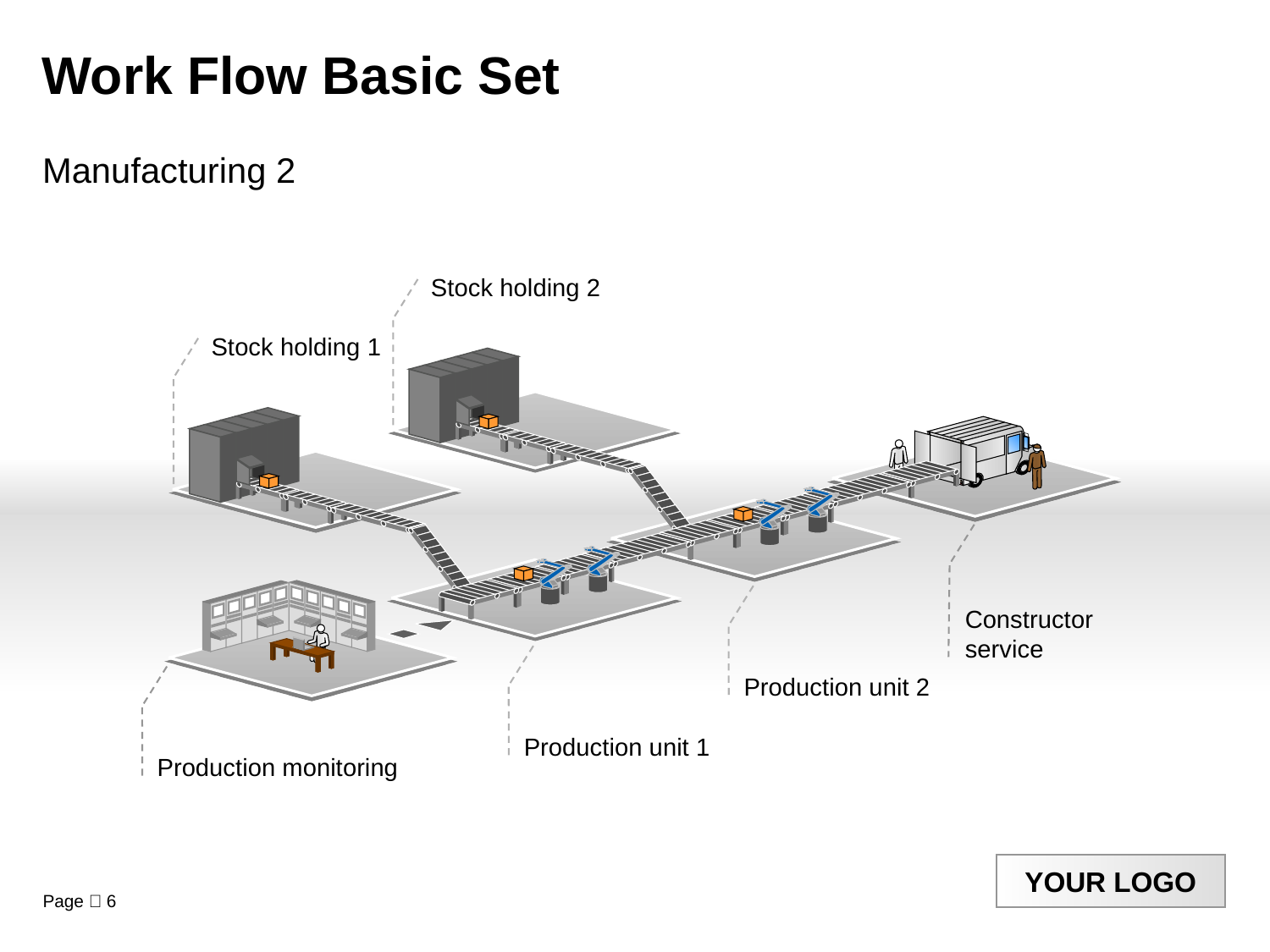

Work Flow Basic Set
Manufacturing 2
Stock holding 2

Stock holding 1

Constructor
service

Production unit 2

Production unit 1

Production monitoring